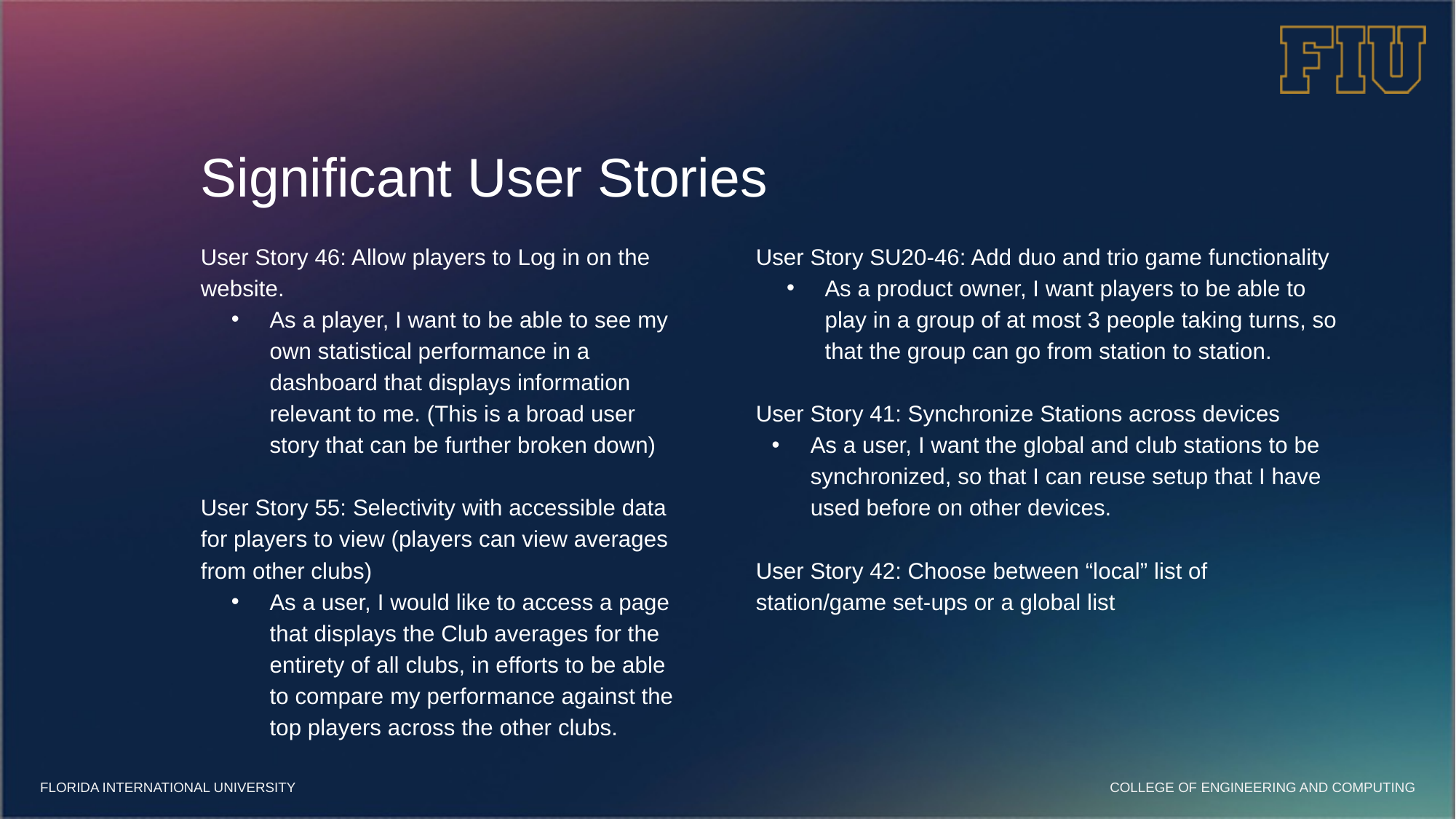

# Significant User Stories
User Story 46: Allow players to Log in on the website.
As a player, I want to be able to see my own statistical performance in a dashboard that displays information relevant to me. (This is a broad user story that can be further broken down)

User Story 55: Selectivity with accessible data for players to view (players can view averages from other clubs)
As a user, I would like to access a page that displays the Club averages for the entirety of all clubs, in efforts to be able to compare my performance against the top players across the other clubs.

User Story SU20-46: Add duo and trio game functionality
As a product owner, I want players to be able to play in a group of at most 3 people taking turns, so that the group can go from station to station.

User Story 41: Synchronize Stations across devices
As a user, I want the global and club stations to be synchronized, so that I can reuse setup that I have used before on other devices.

User Story 42: Choose between “local” list of station/game set-ups or a global list